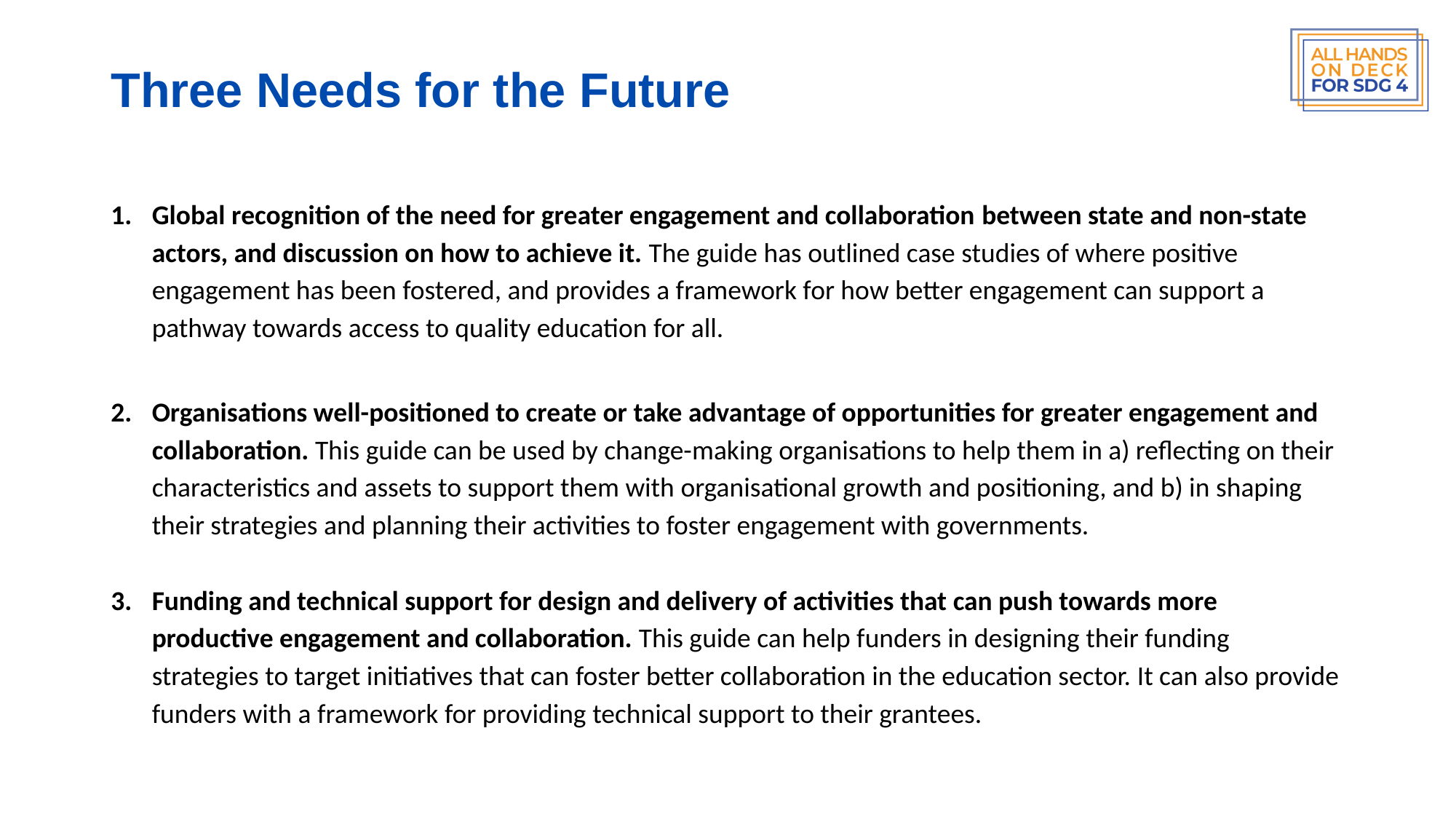

# Three Needs for the Future
Global recognition of the need for greater engagement and collaboration between state and non-state actors, and discussion on how to achieve it. The guide has outlined case studies of where positive engagement has been fostered, and provides a framework for how better engagement can support a pathway towards access to quality education for all.

Organisations well-positioned to create or take advantage of opportunities for greater engagement and collaboration. This guide can be used by change-making organisations to help them in a) reflecting on their characteristics and assets to support them with organisational growth and positioning, and b) in shaping their strategies and planning their activities to foster engagement with governments.

Funding and technical support for design and delivery of activities that can push towards more productive engagement and collaboration. This guide can help funders in designing their funding strategies to target initiatives that can foster better collaboration in the education sector. It can also provide funders with a framework for providing technical support to their grantees.